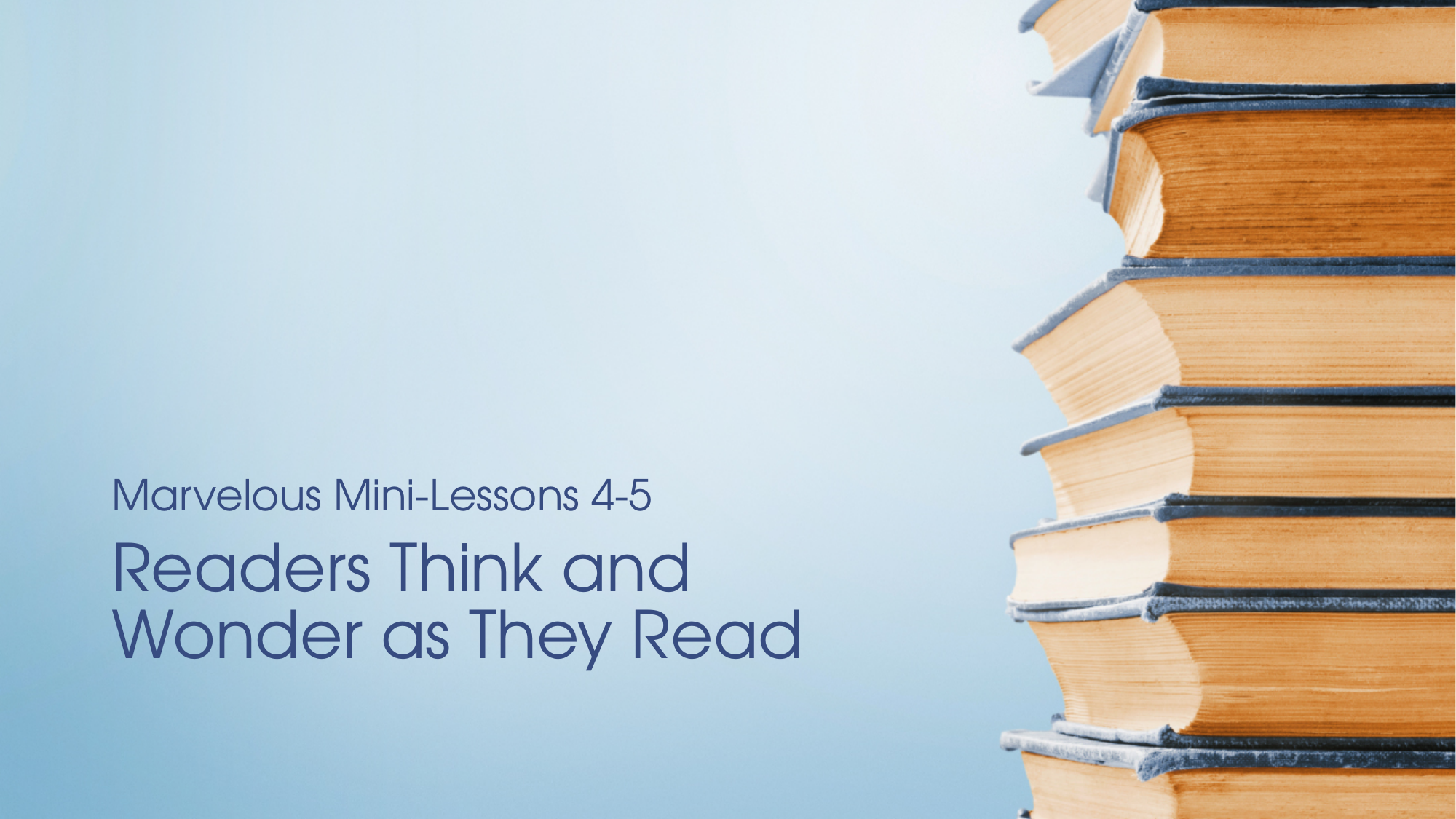

Marvelous Mini-Lessons 4-5
# Readers Think and Wonder as They Read